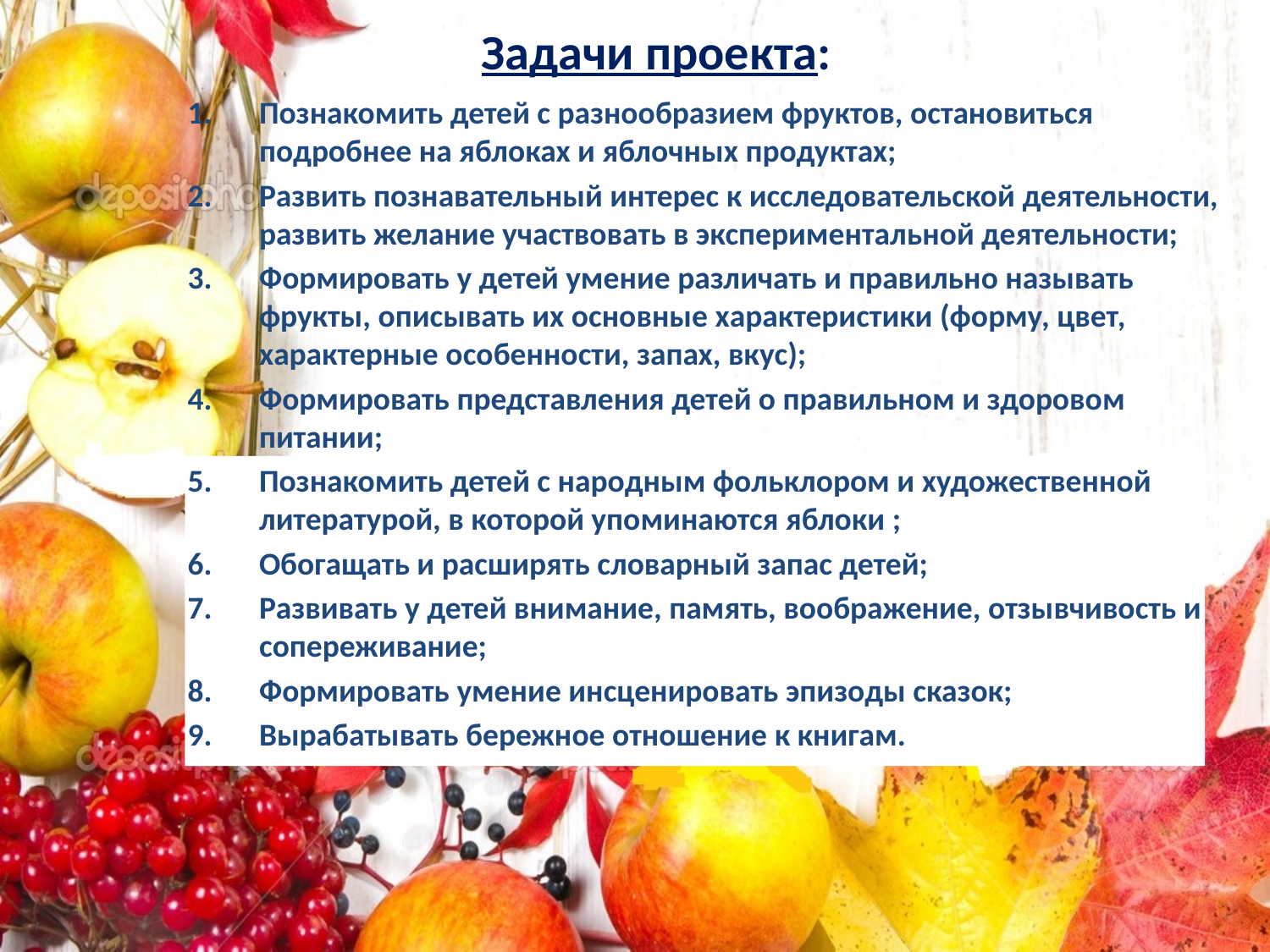

# Задачи проекта:
Познакомить детей с разнообразием фруктов, остановиться подробнее на яблоках и яблочных продуктах;
Развить познавательный интерес к исследовательской деятельности, развить желание участвовать в экспериментальной деятельности;
Формировать у детей умение различать и правильно называть фрукты, описывать их основные характеристики (форму, цвет, характерные особенности, запах, вкус);
Формировать представления детей о правильном и здоровом питании;
Познакомить детей с народным фольклором и художественной литературой, в которой упоминаются яблоки ;
Обогащать и расширять словарный запас детей;
Развивать у детей внимание, память, воображение, отзывчивость и сопереживание;
Формировать умение инсценировать эпизоды сказок;
Вырабатывать бережное отношение к книгам.